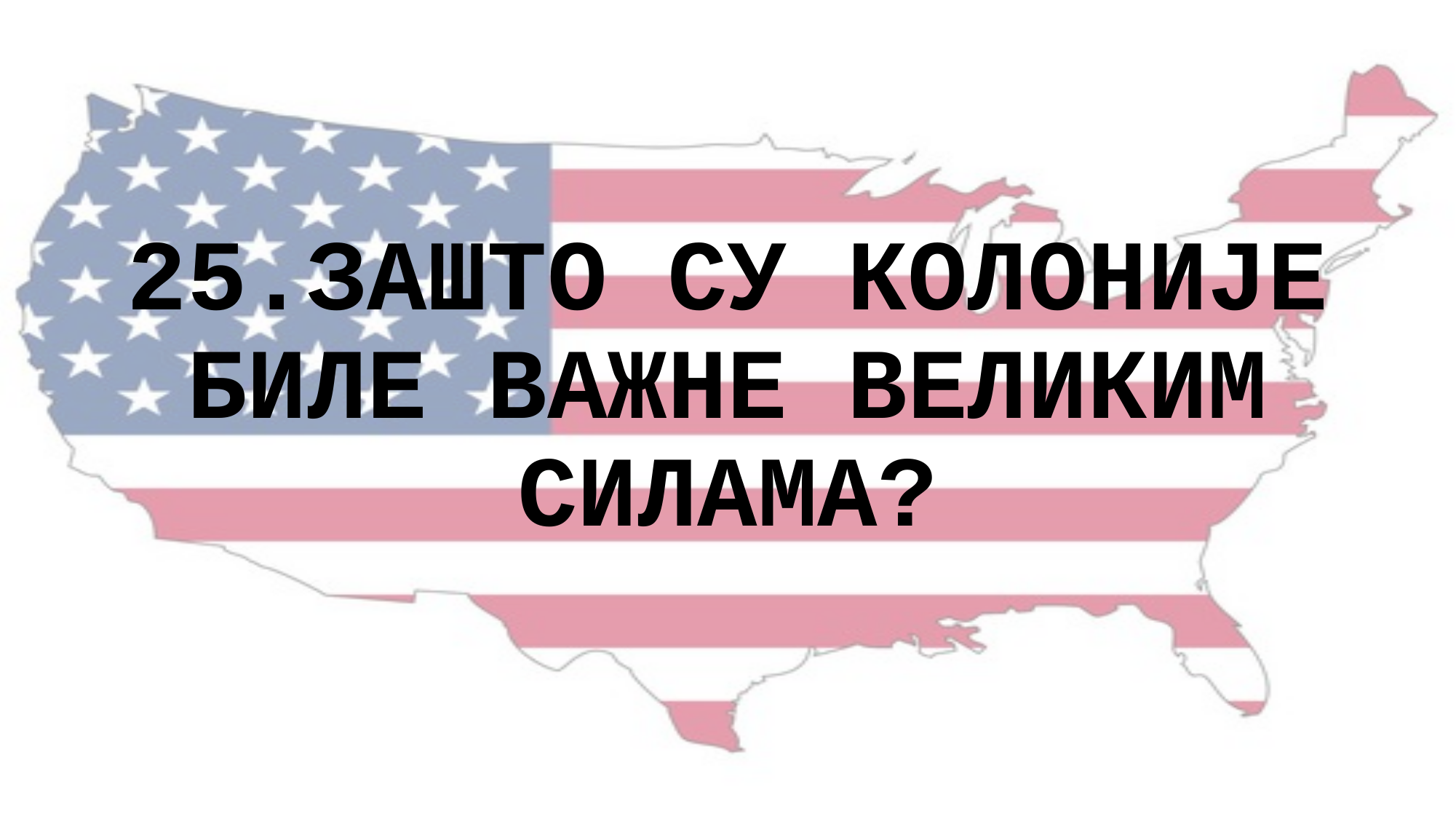

25.ЗАШТО СУ КОЛОНИЈЕ БИЛЕ ВАЖНЕ ВЕЛИКИМ СИЛАМА?